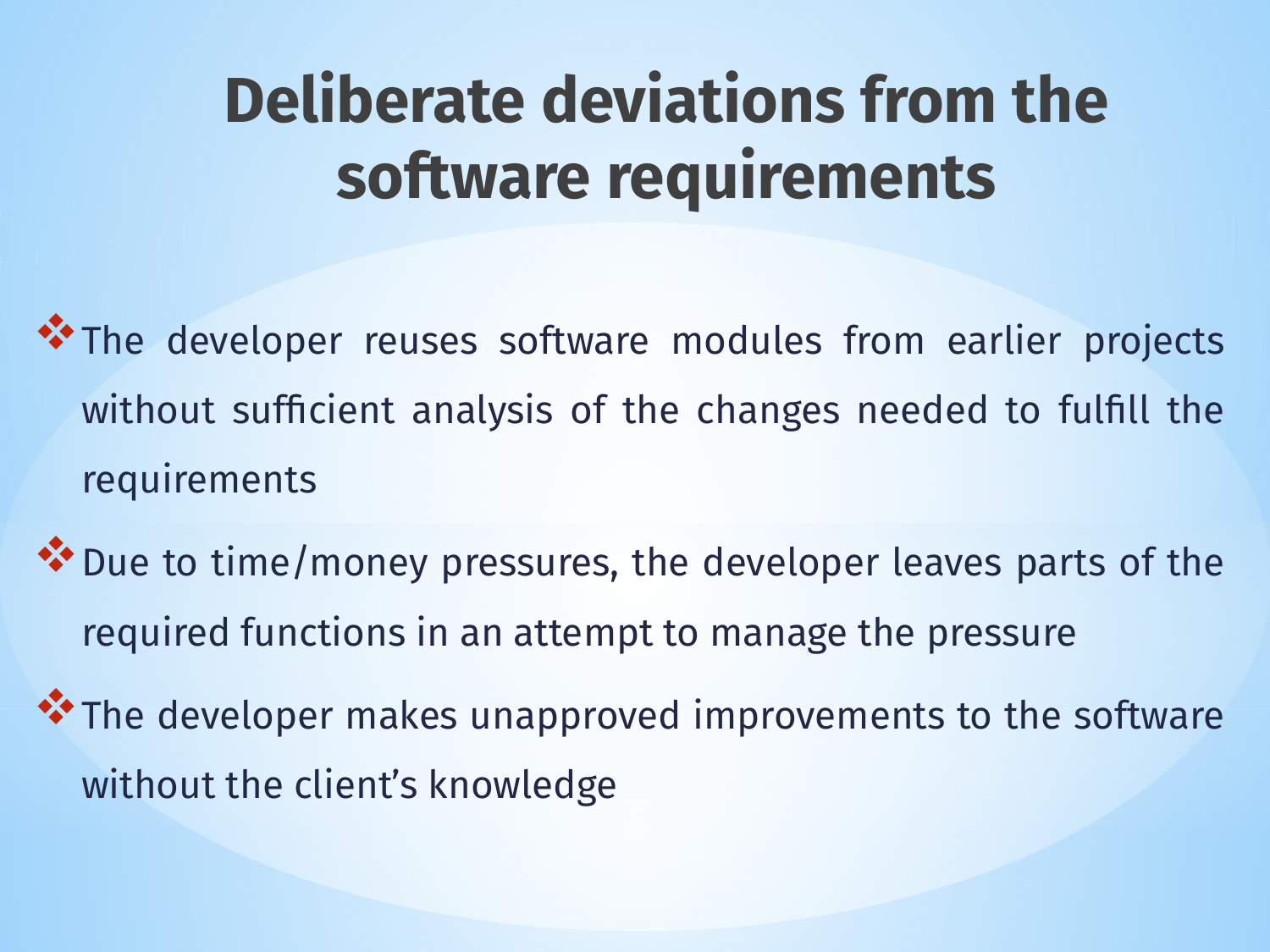

Deliberate deviations from the software requirements
The developer reuses software modules from earlier projects without sufficient analysis of the changes needed to fulfill the requirements
Due to time/money pressures, the developer leaves parts of the required functions in an attempt to manage the pressure
The developer makes unapproved improvements to the software without the client’s knowledge